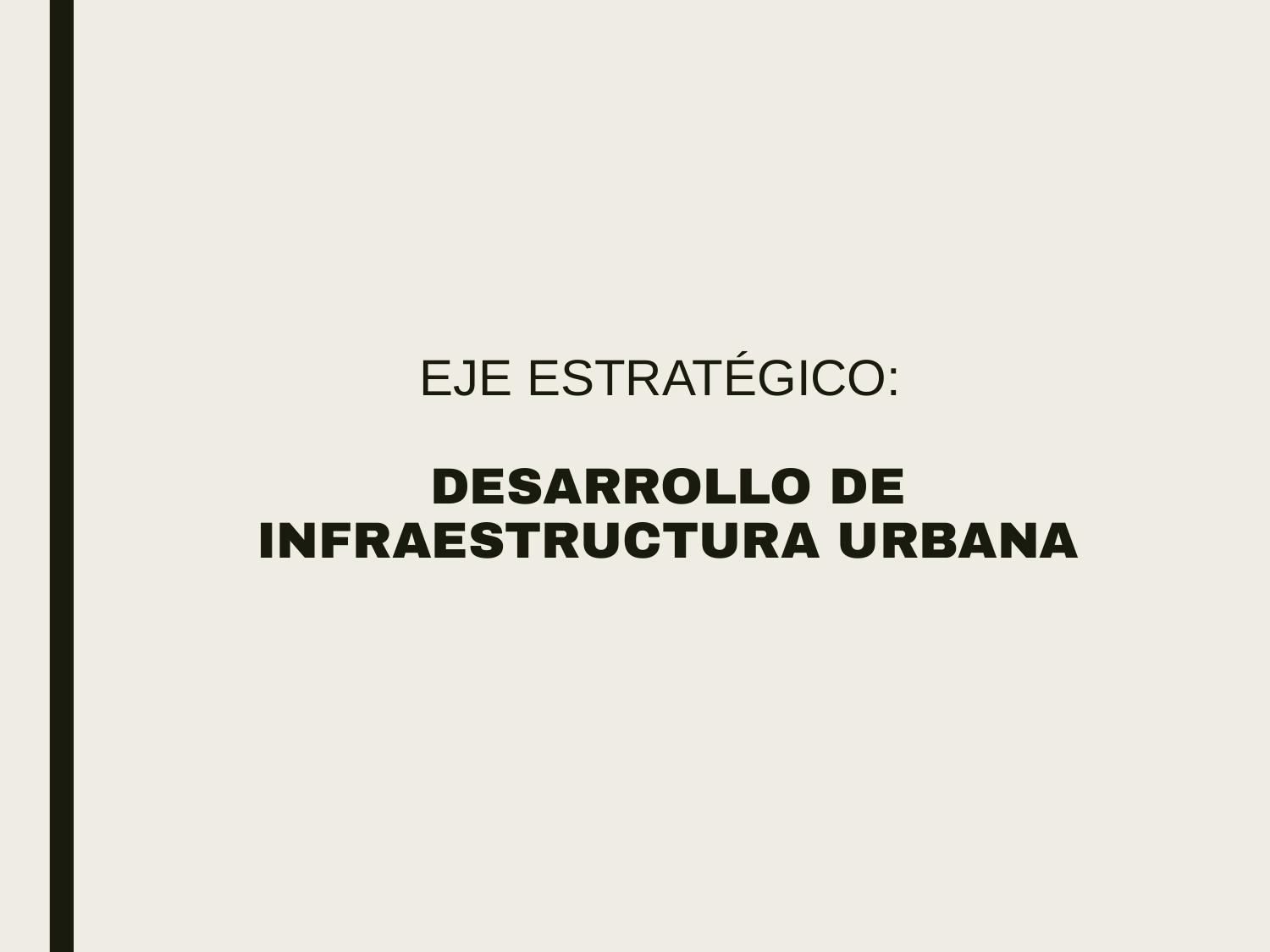

# EJE ESTRATÉGICO: DESARROLLO DE INFRAESTRUCTURA URBANA